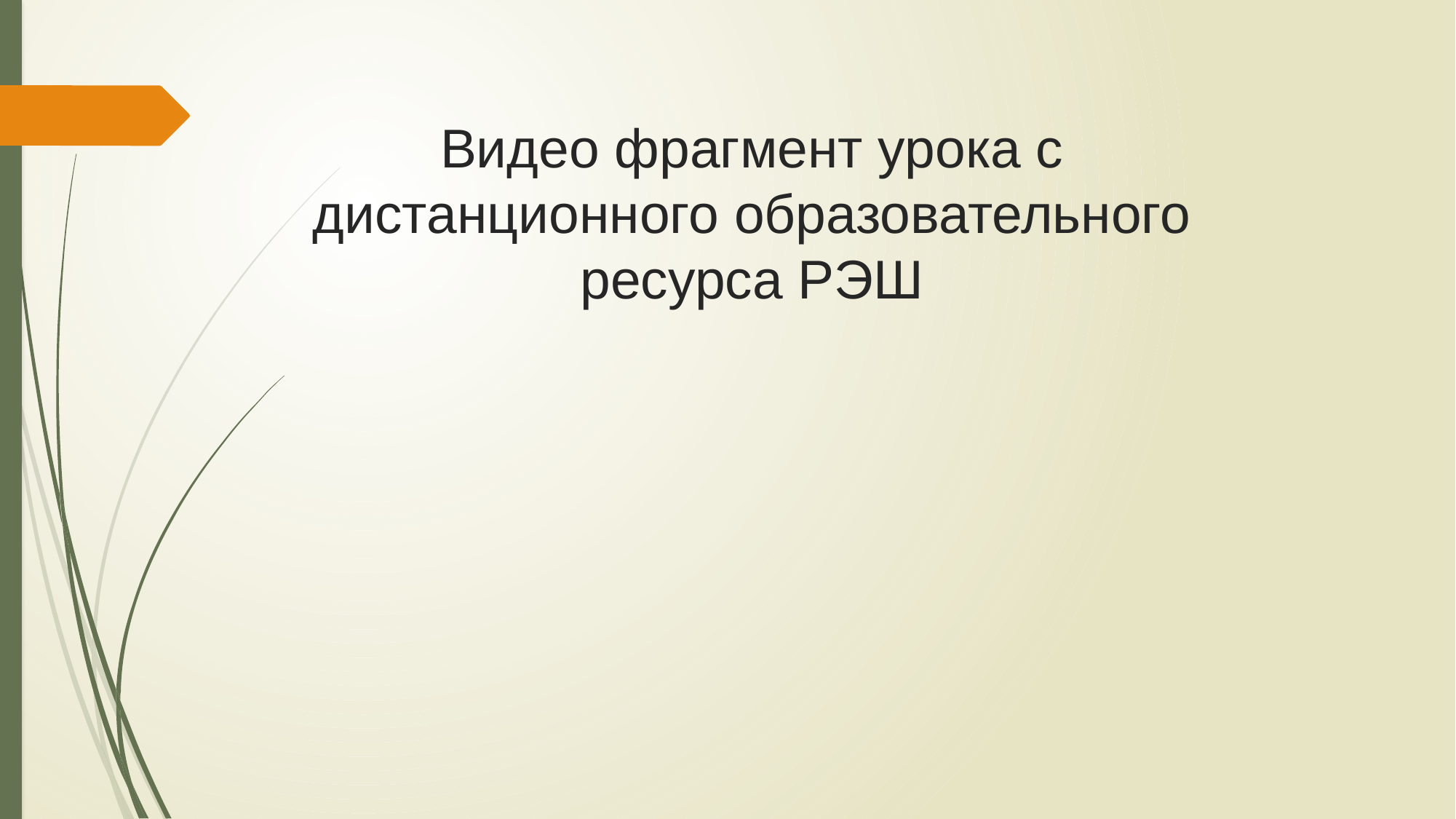

# Видео фрагмент урока с дистанционного образовательного ресурса РЭШ